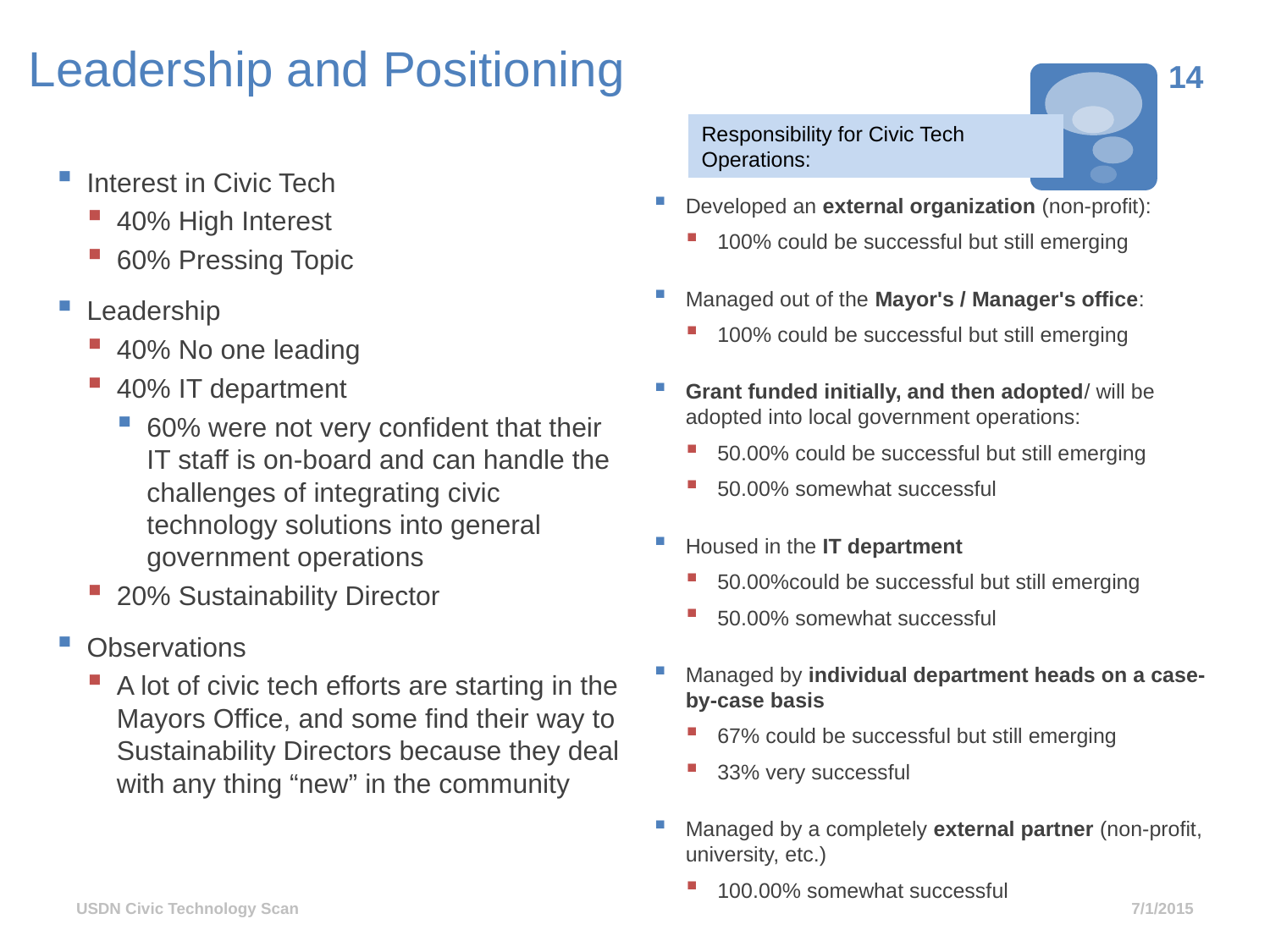

# Leadership and Positioning
14
Responsibility for Civic Tech Operations:
Interest in Civic Tech
40% High Interest
60% Pressing Topic
Leadership
40% No one leading
40% IT department
60% were not very confident that their IT staff is on-board and can handle the challenges of integrating civic technology solutions into general government operations
20% Sustainability Director
Observations
A lot of civic tech efforts are starting in the Mayors Office, and some find their way to Sustainability Directors because they deal with any thing “new” in the community

Developed an external organization (non-profit):
100% could be successful but still emerging
Managed out of the Mayor's / Manager's office:
100% could be successful but still emerging
Grant funded initially, and then adopted/ will be adopted into local government operations:
50.00% could be successful but still emerging
50.00% somewhat successful
Housed in the IT department
50.00%could be successful but still emerging
50.00% somewhat successful
Managed by individual department heads on a case-by-case basis
67% could be successful but still emerging
33% very successful
Managed by a completely external partner (non-profit, university, etc.)
100.00% somewhat successful
USDN Civic Technology Scan
7/1/2015